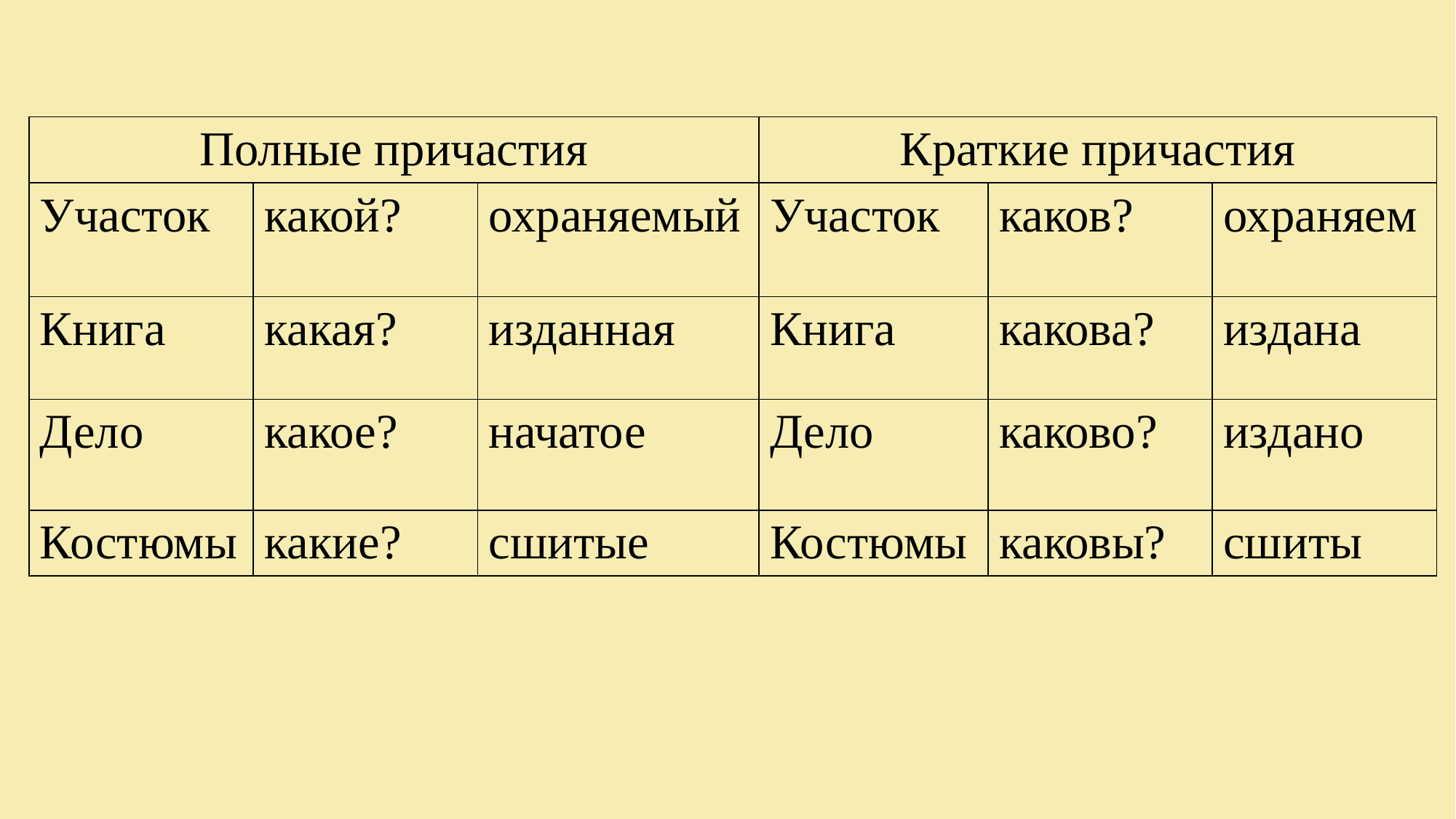

| Полные причастия |  |  | Краткие причастия |  |  |
| --- | --- | --- | --- | --- | --- |
| Участок | какой? | охраняемый | Участок | каков? | охраняем |
| Книга | какая? | изданная | Книга | какова? | издана |
| Дело | какое? | начатое | Дело | каково? | издано |
| Костюмы | какие? | сшитые | Костюмы | каковы? | сшиты |